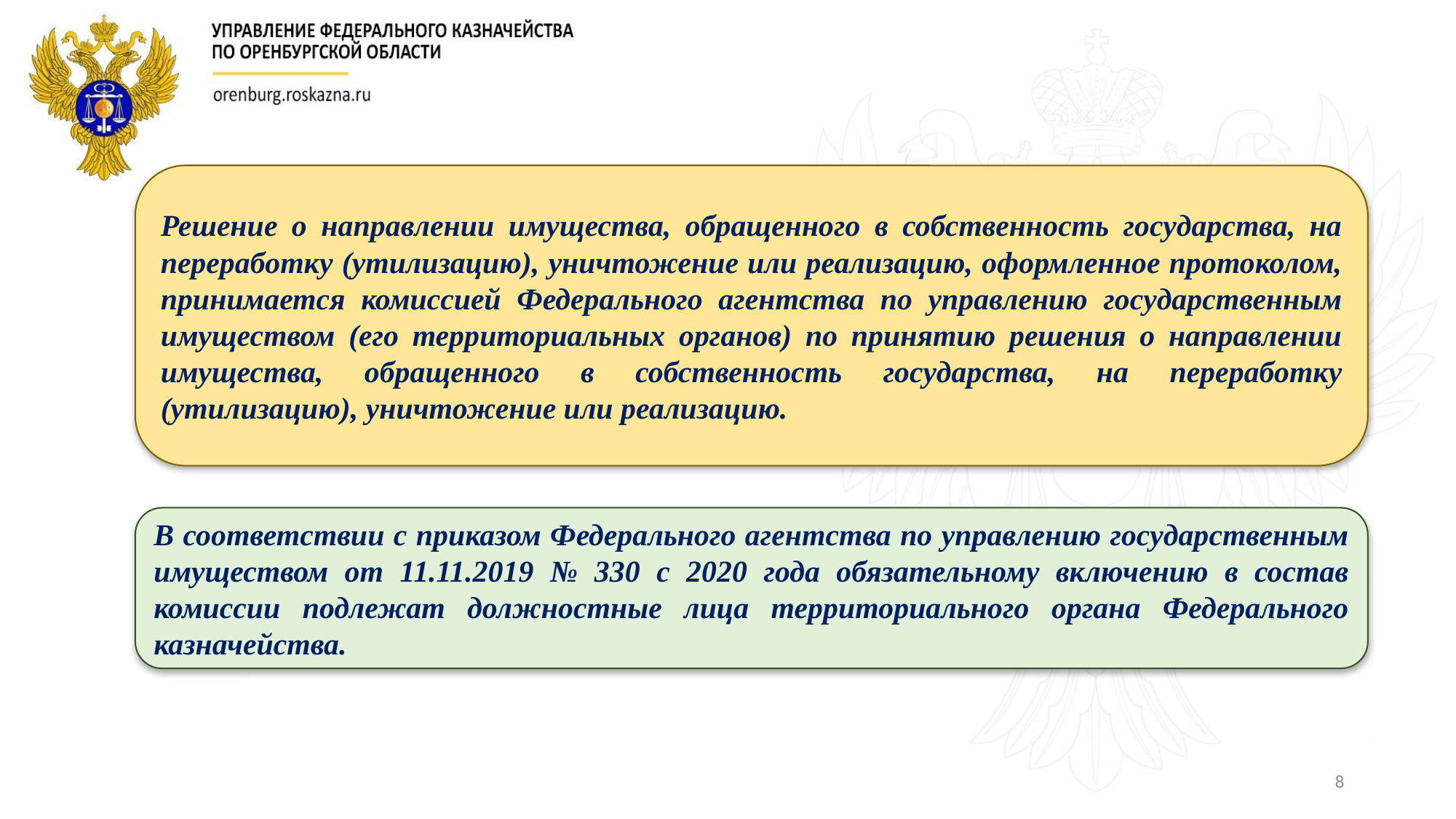

Решение о направлении имущества, обращенного в собственность государства, на переработку (утилизацию), уничтожение или реализацию, оформленное протоколом, принимается комиссией Федерального агентства по управлению государственным имуществом (его территориальных органов) по принятию решения о направлении имущества, обращенного в собственность государства, на переработку (утилизацию), уничтожение или реализацию.
В соответствии с приказом Федерального агентства по управлению государственным имуществом от 11.11.2019 № 330 с 2020 года обязательному включению в состав комиссии подлежат должностные лица территориального органа Федерального казначейства.
8